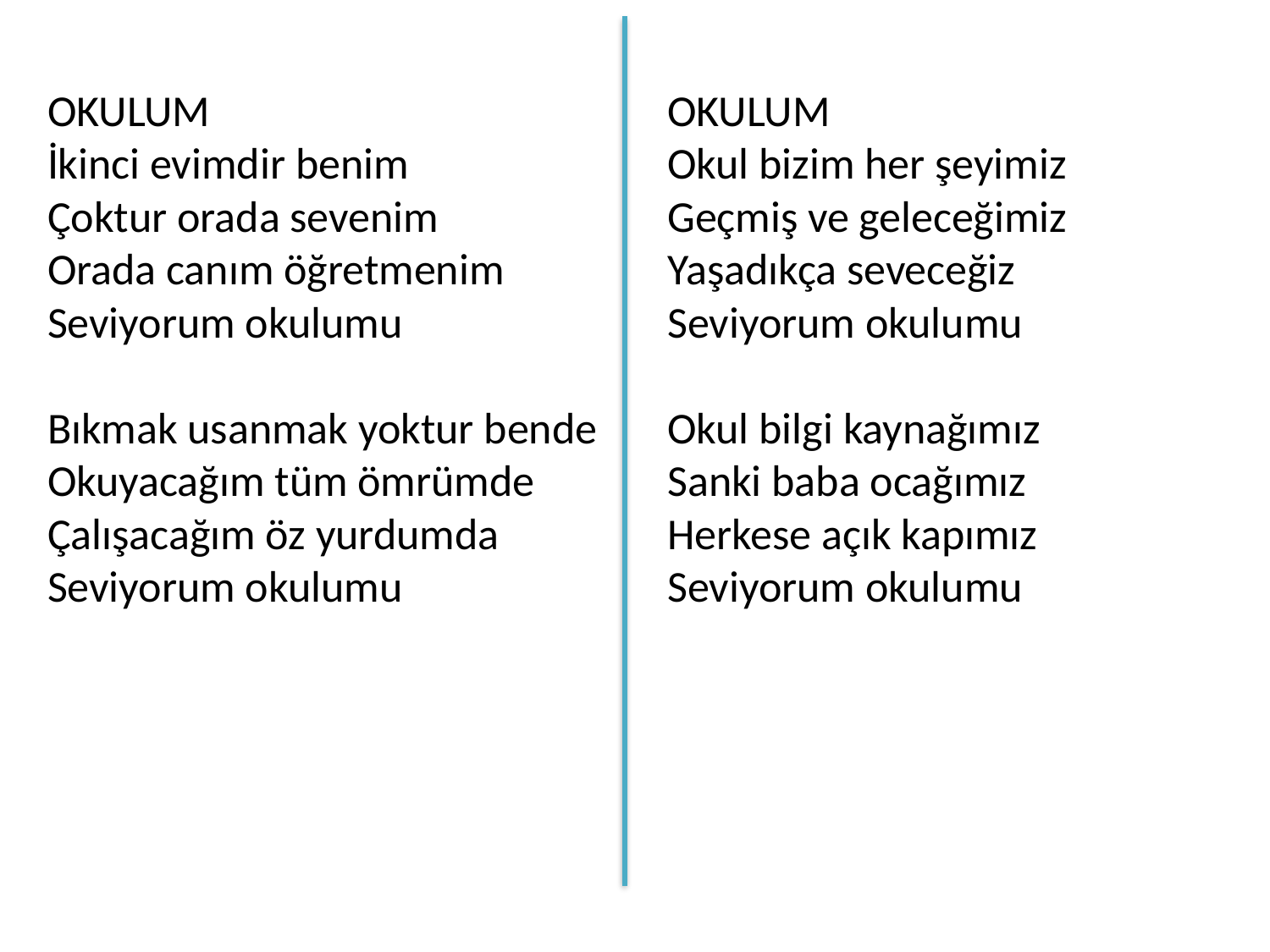

OKULUM
İkinci evimdir benim
Çoktur orada sevenim
Orada canım öğretmenim
Seviyorum okulumu

Bıkmak usanmak yoktur bende
Okuyacağım tüm ömrümde
Çalışacağım öz yurdumda
Seviyorum okulumu

OKULUM
Okul bizim her şeyimiz
Geçmiş ve geleceğimiz
Yaşadıkça seveceğiz
Seviyorum okulumu

Okul bilgi kaynağımız
Sanki baba ocağımız
Herkese açık kapımız
Seviyorum okulumu